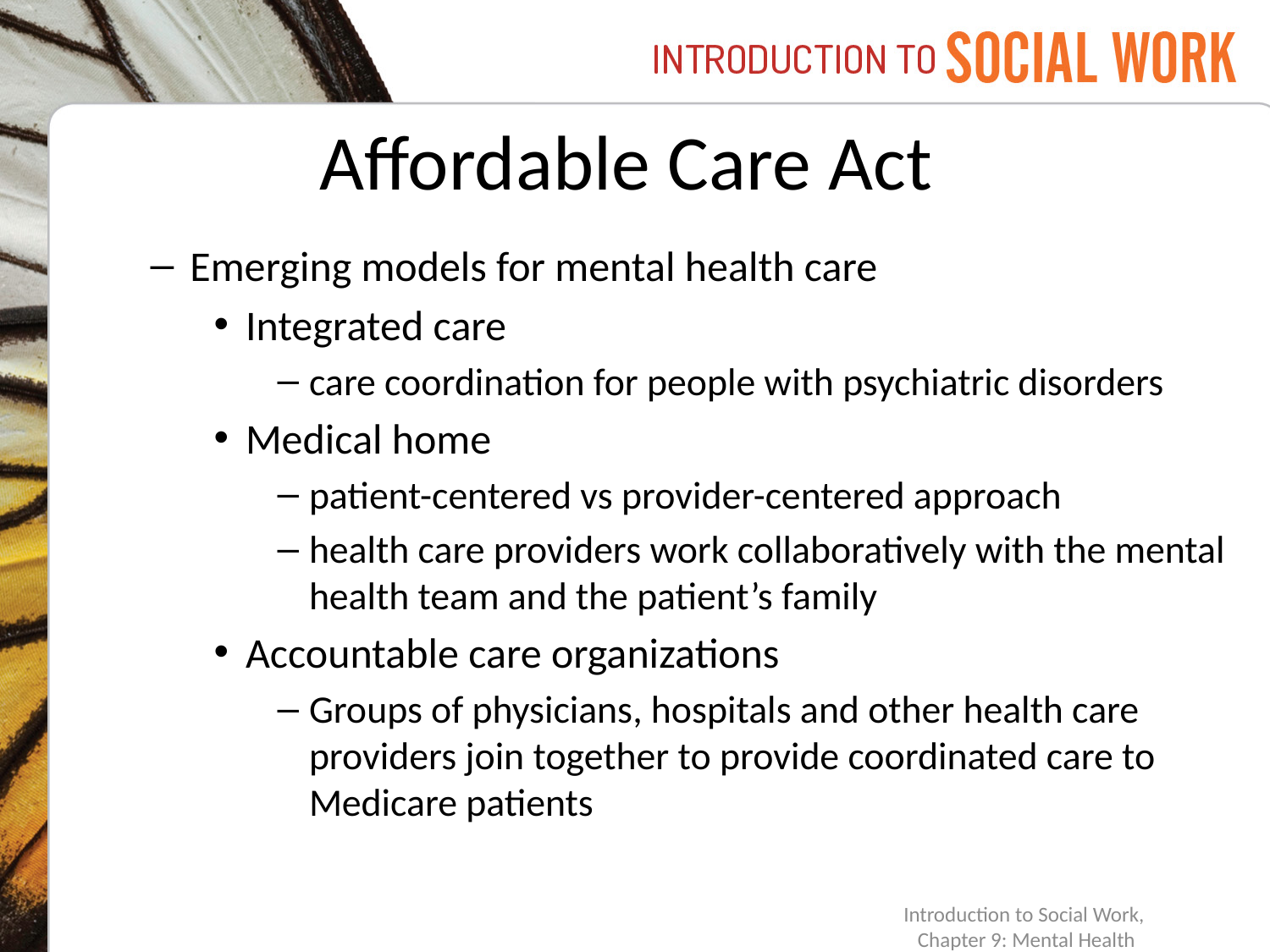

# Affordable Care Act
Emerging models for mental health care
Integrated care
care coordination for people with psychiatric disorders
Medical home
patient-centered vs provider-centered approach
health care providers work collaboratively with the mental health team and the patient’s family
Accountable care organizations
Groups of physicians, hospitals and other health care providers join together to provide coordinated care to Medicare patients

Introduction to Social Work,
Chapter 9: Mental Health